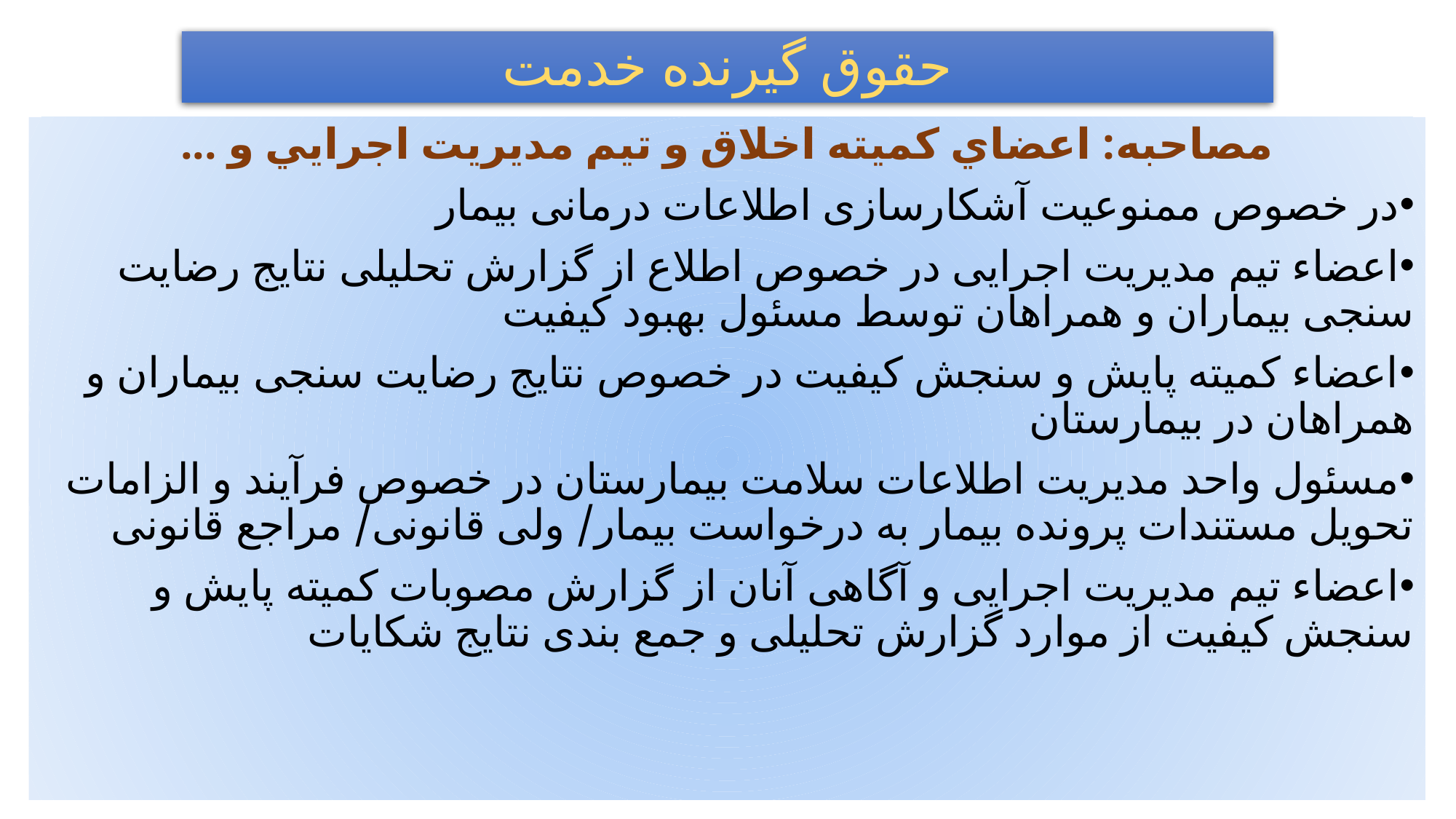

# حقوق گيرنده خدمت
مصاحبه: اعضاي کميته اخلاق و تيم مديريت اجرايي و ...
در خصوص ممنوعیت آشکارسازی اطلاعات درمانی بیمار
اعضاء تیم مدیریت اجرایی در خصوص اطلاع از گزارش تحلیلی نتایج رضایت سنجی بیماران و همراهان توسط مسئول بهبود کیفیت
اعضاء کمیته پایش و سنجش کیفیت در خصوص نتایج رضایت سنجی بیماران و همراهان در بیمارستان
مسئول واحد مدیریت اطلاعات سلامت بیمارستان در خصوص فرآیند و الزامات تحویل مستندات پرونده بیمار به درخواست بیمار/ ولی قانونی/ مراجع قانونی
اعضاء تیم مدیریت اجرایی و آگاهی آنان از گزارش مصوبات کمیته پایش و سنجش کیفیت از موارد گزارش تحلیلی و جمع بندی نتایج شکایات